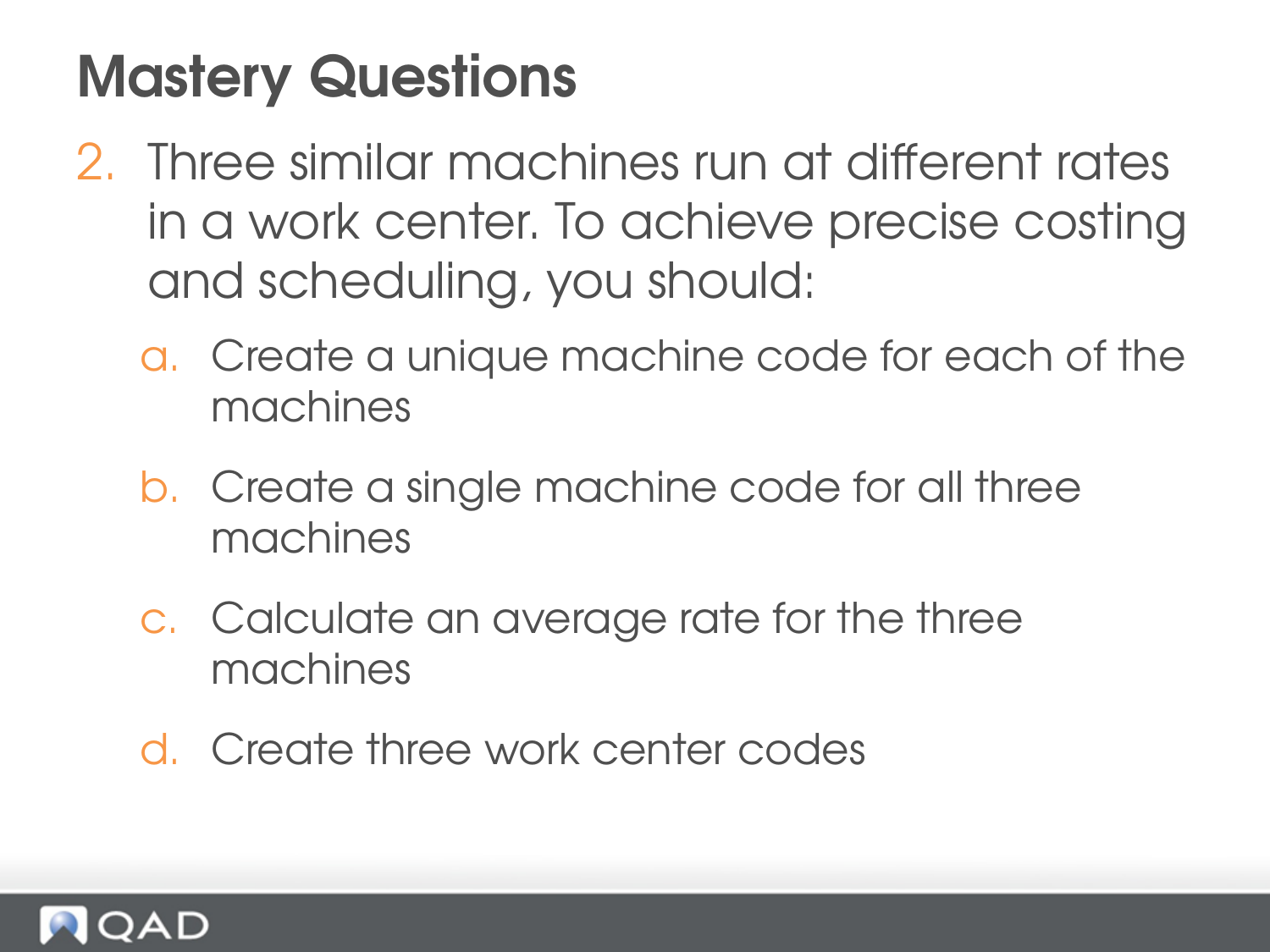

# Mastery Questions
Three similar machines run at different rates in a work center. To achieve precise costing and scheduling, you should:
Create a unique machine code for each of the machines
Create a single machine code for all three machines
Calculate an average rate for the three machines
Create three work center codes